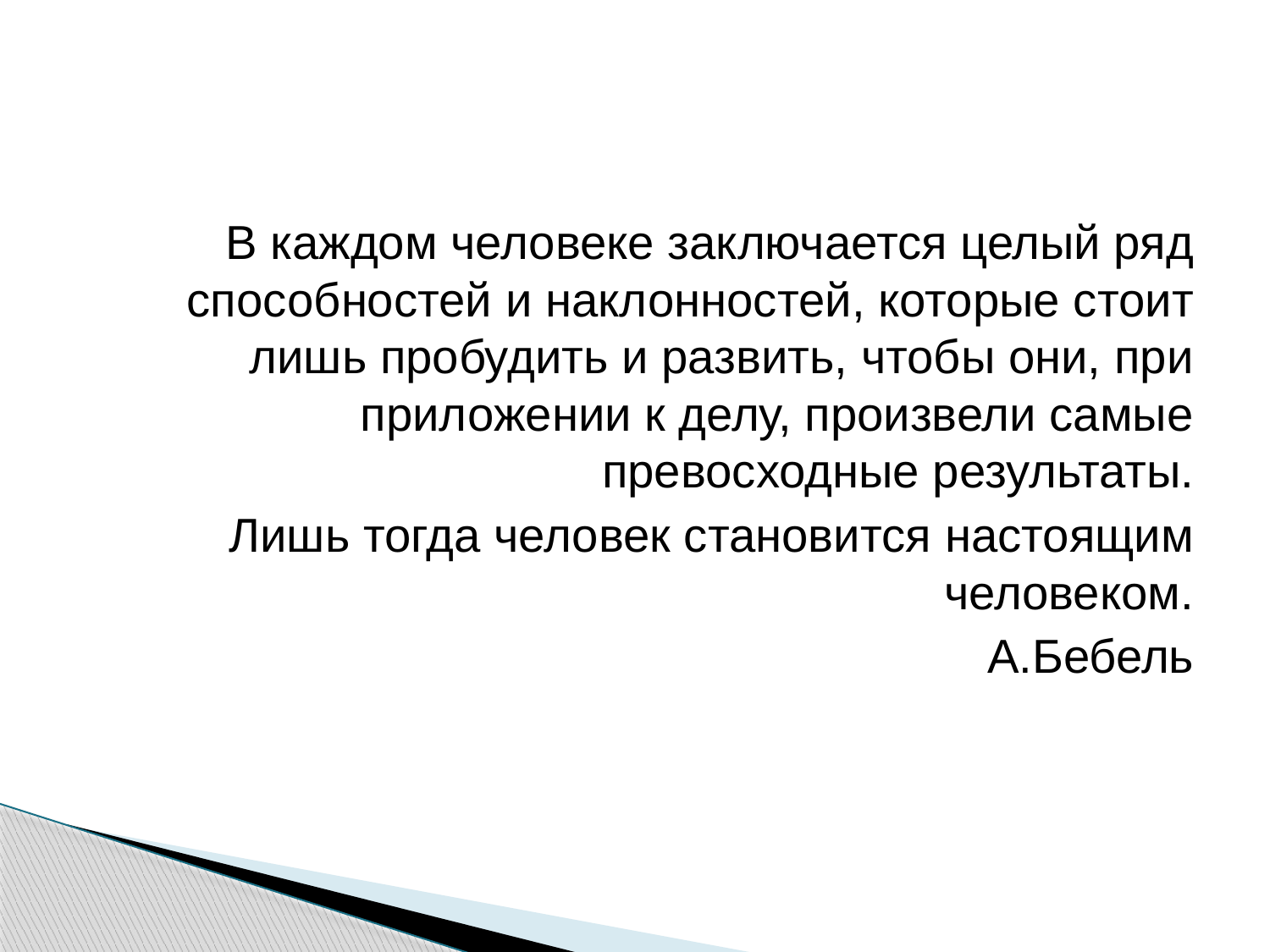

В каждом человеке заключается целый ряд способностей и наклонностей, которые стоит лишь пробудить и развить, чтобы они, при приложении к делу, произвели самые превосходные результаты.
Лишь тогда человек становится настоящим человеком.
А.Бебель